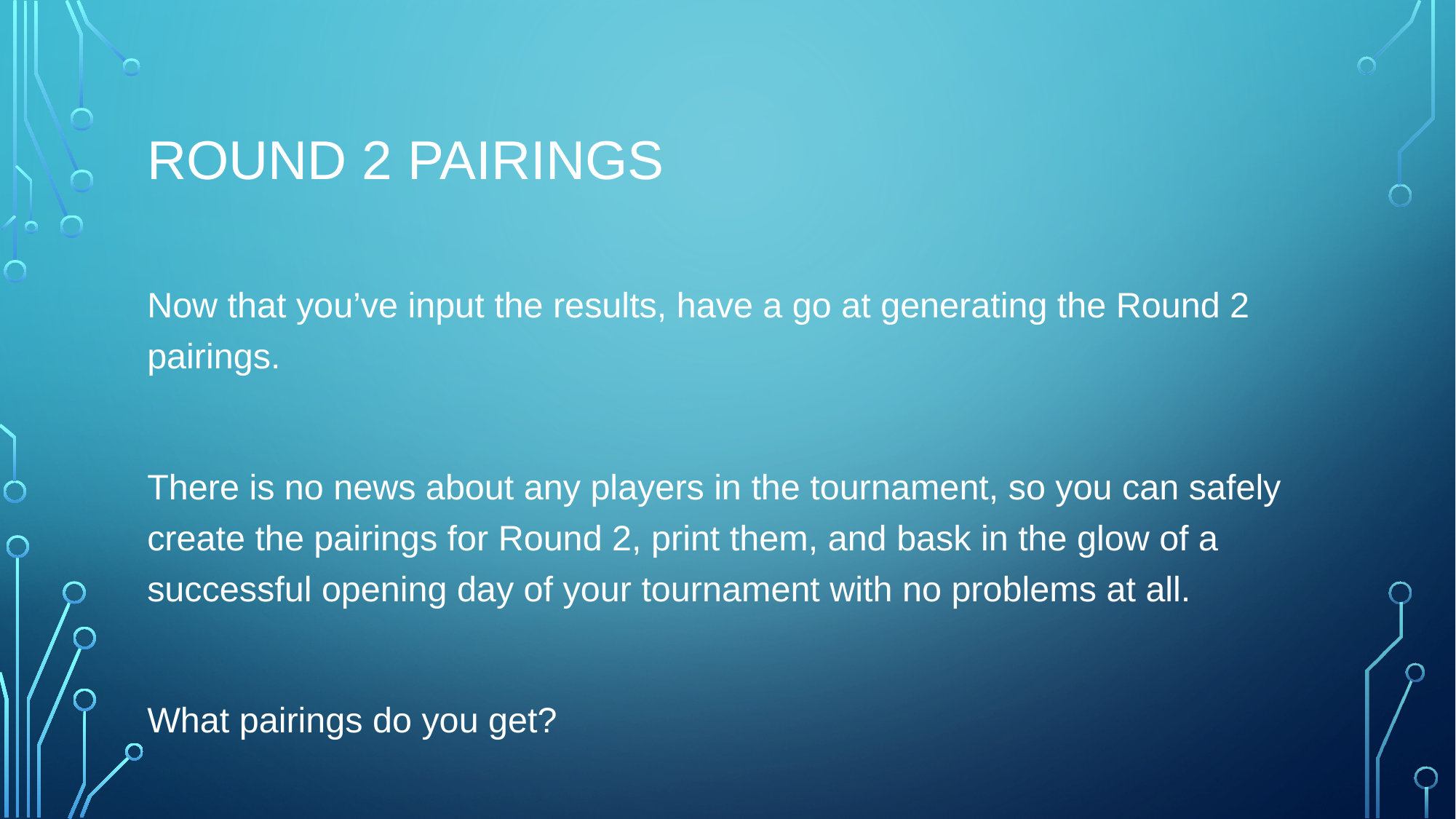

# Round 2 pairings
Now that you’ve input the results, have a go at generating the Round 2 pairings.

There is no news about any players in the tournament, so you can safely create the pairings for Round 2, print them, and bask in the glow of a successful opening day of your tournament with no problems at all.

What pairings do you get?